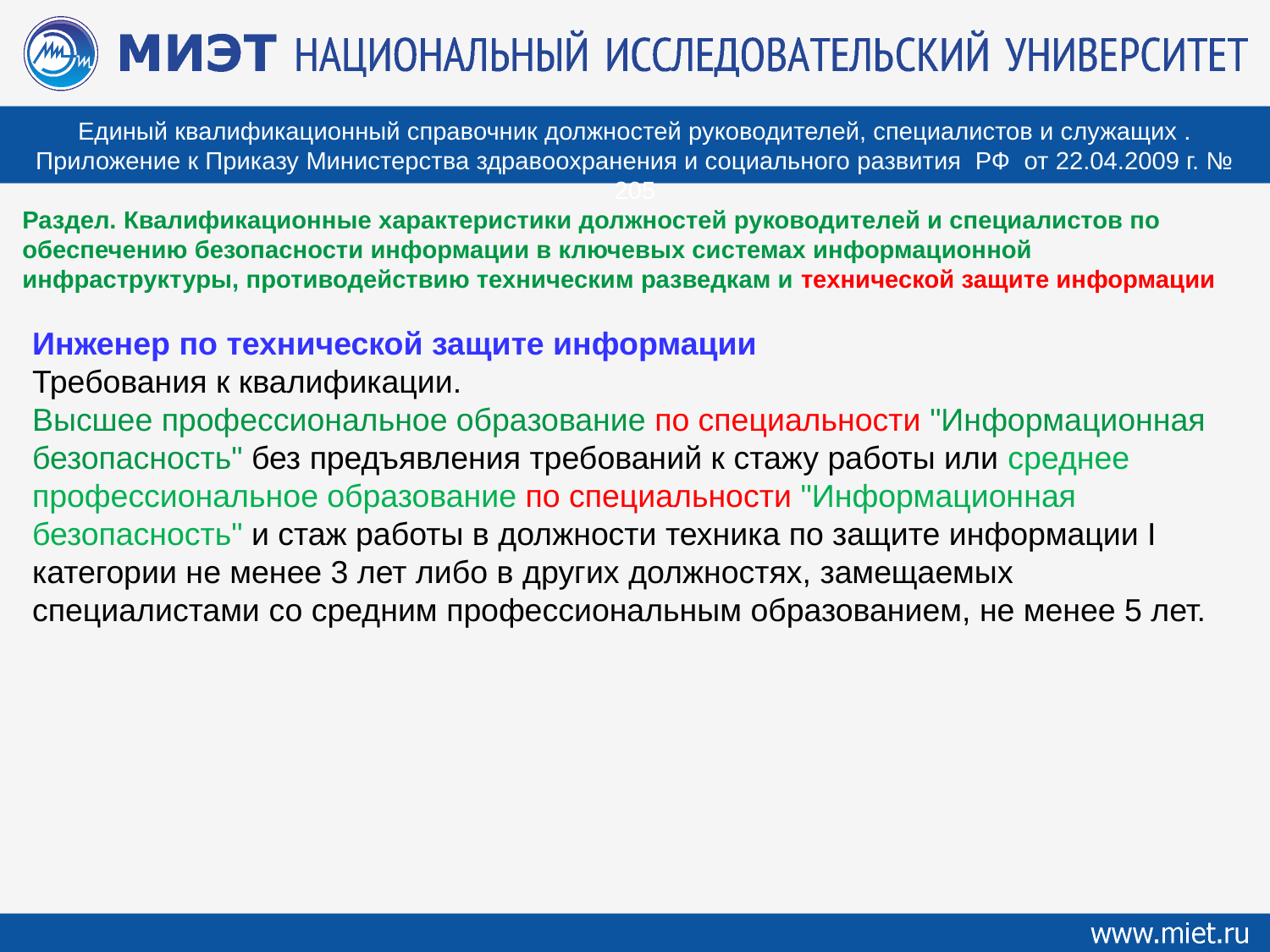

Единый квалификационный справочник должностей руководителей, специалистов и служащих . Приложение к Приказу Министерства здравоохранения и социального развития  РФ  от 22.04.2009 г. № 205
Раздел. Квалификационные характеристики должностей руководителей и специалистов по обеспечению безопасности информации в ключевых системах информационной инфраструктуры, противодействию техническим разведкам и технической защите информации
Инженер по технической защите информации
Требования к квалификации.
Высшее профессиональное образование по специальности "Информационная безопасность" без предъявления требований к стажу работы или среднее профессиональное образование по специальности "Информационная безопасность" и стаж работы в должности техника по защите информации I категории не менее 3 лет либо в других должностях, замещаемых специалистами со средним профессиональным образованием, не менее 5 лет.